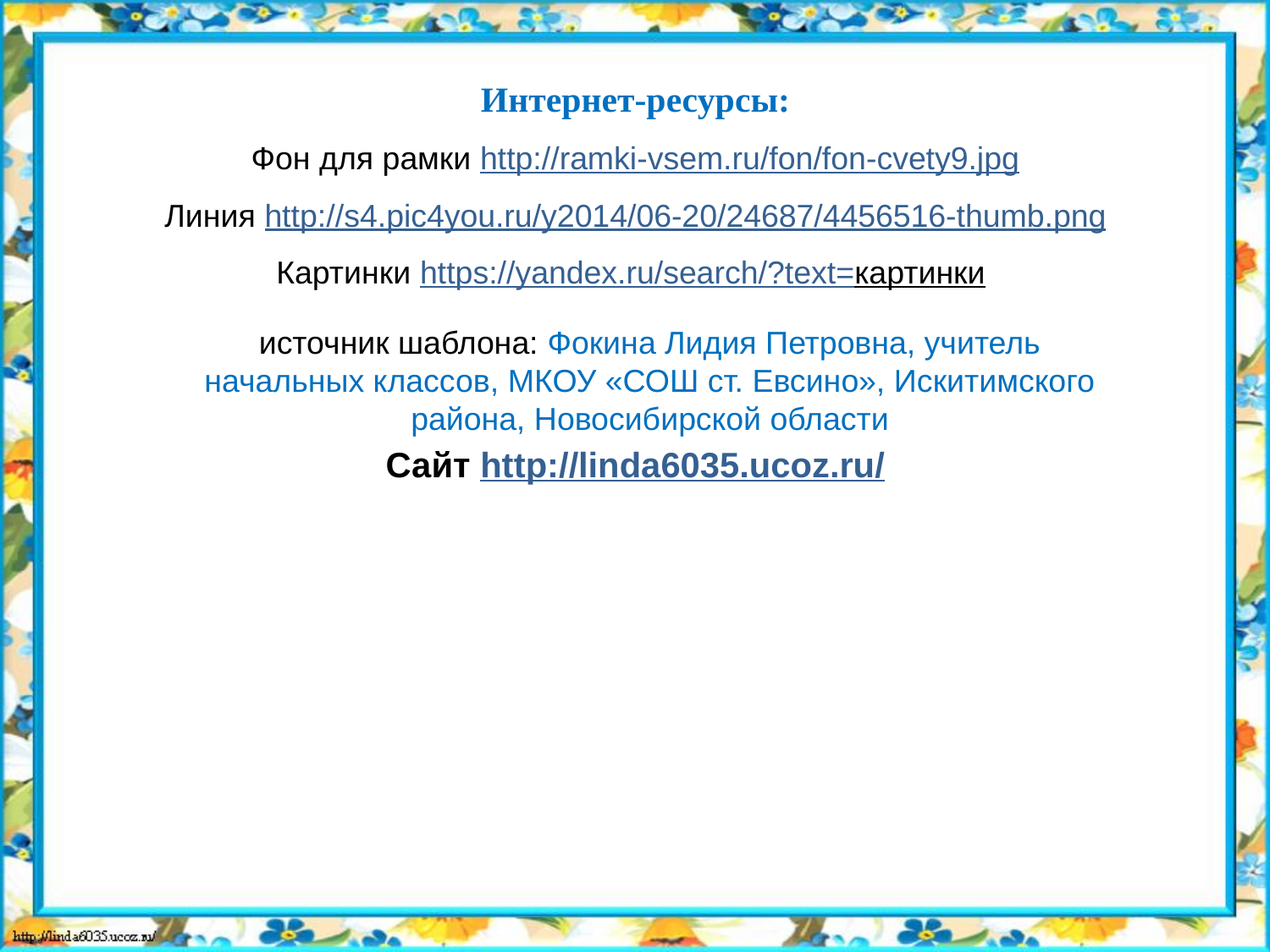

Интернет-ресурсы:
Фон для рамки http://ramki-vsem.ru/fon/fon-cvety9.jpg
Линия http://s4.pic4you.ru/y2014/06-20/24687/4456516-thumb.png
Картинки https://yandex.ru/search/?text=картинки

источник шаблона: Фокина Лидия Петровна, учитель начальных классов, МКОУ «СОШ ст. Евсино», Искитимского района, Новосибирской области
Сайт http://linda6035.ucoz.ru/